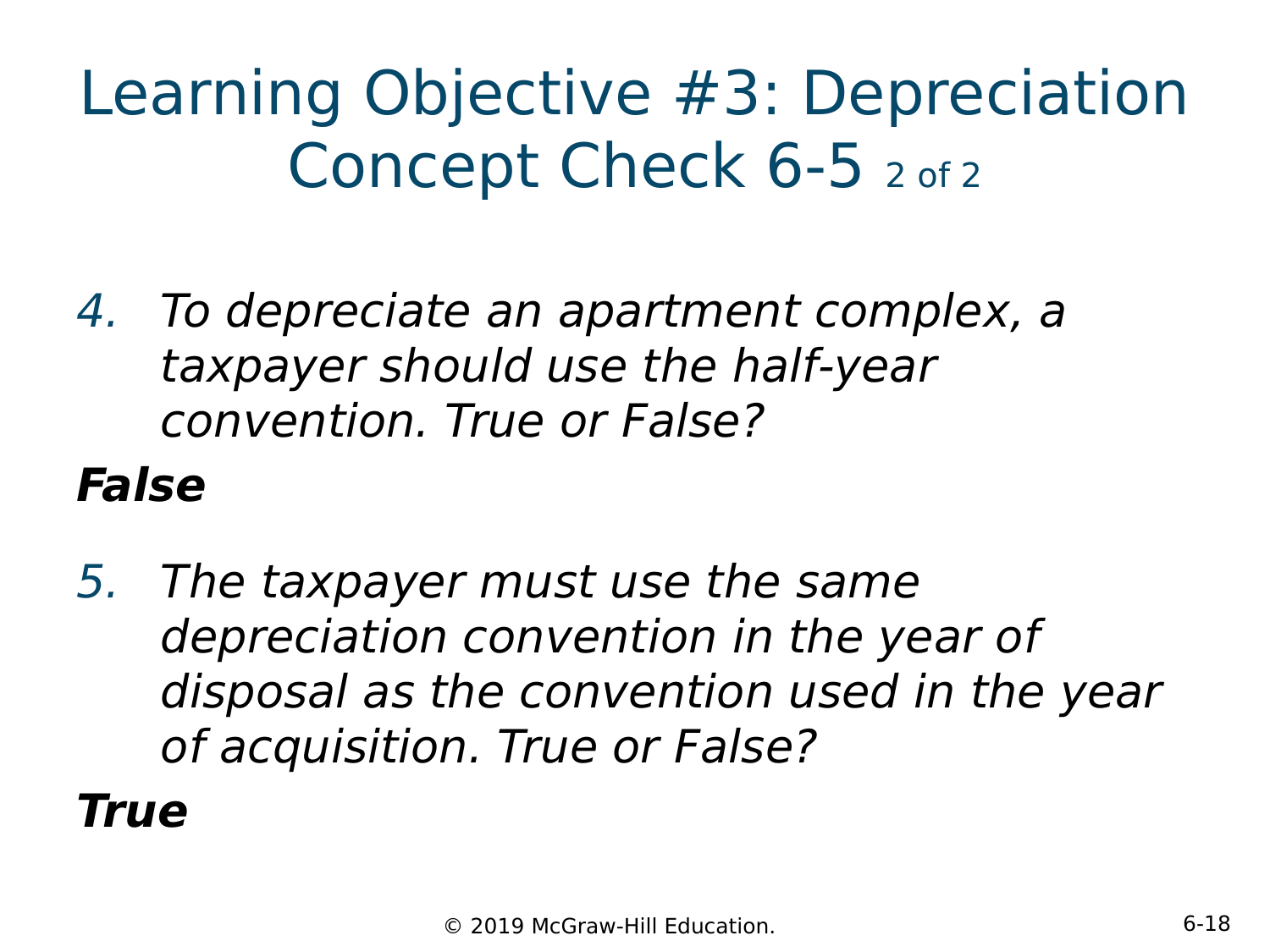

# Learning Objective #3: Depreciation Concept Check 6-5 2 of 2
To depreciate an apartment complex, a taxpayer should use the half-year convention. True or False?
False
The taxpayer must use the same depreciation convention in the year of disposal as the convention used in the year of acquisition. True or False?
True